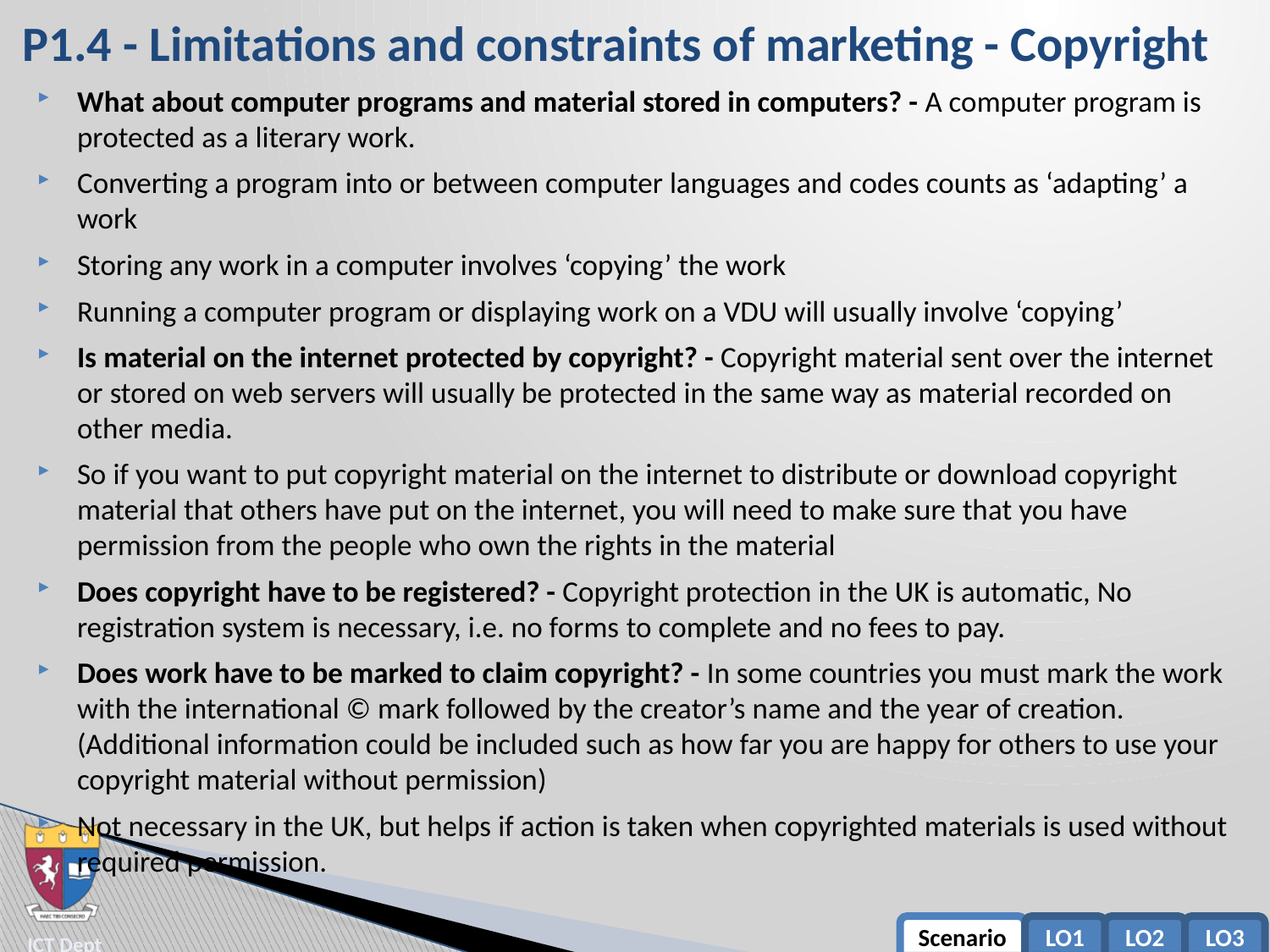

# P1.4 - Limitations and constraints of marketing - Copyright
What about computer programs and material stored in computers? - A computer program is protected as a literary work.
Converting a program into or between computer languages and codes counts as ‘adapting’ a work
Storing any work in a computer involves ‘copying’ the work
Running a computer program or displaying work on a VDU will usually involve ‘copying’
Is material on the internet protected by copyright? - Copyright material sent over the internet or stored on web servers will usually be protected in the same way as material recorded on other media.
So if you want to put copyright material on the internet to distribute or download copyright material that others have put on the internet, you will need to make sure that you have permission from the people who own the rights in the material
Does copyright have to be registered? - Copyright protection in the UK is automatic, No registration system is necessary, i.e. no forms to complete and no fees to pay.
Does work have to be marked to claim copyright? - In some countries you must mark the work with the international © mark followed by the creator’s name and the year of creation. (Additional information could be included such as how far you are happy for others to use your copyright material without permission)
Not necessary in the UK, but helps if action is taken when copyrighted materials is used without required permission.